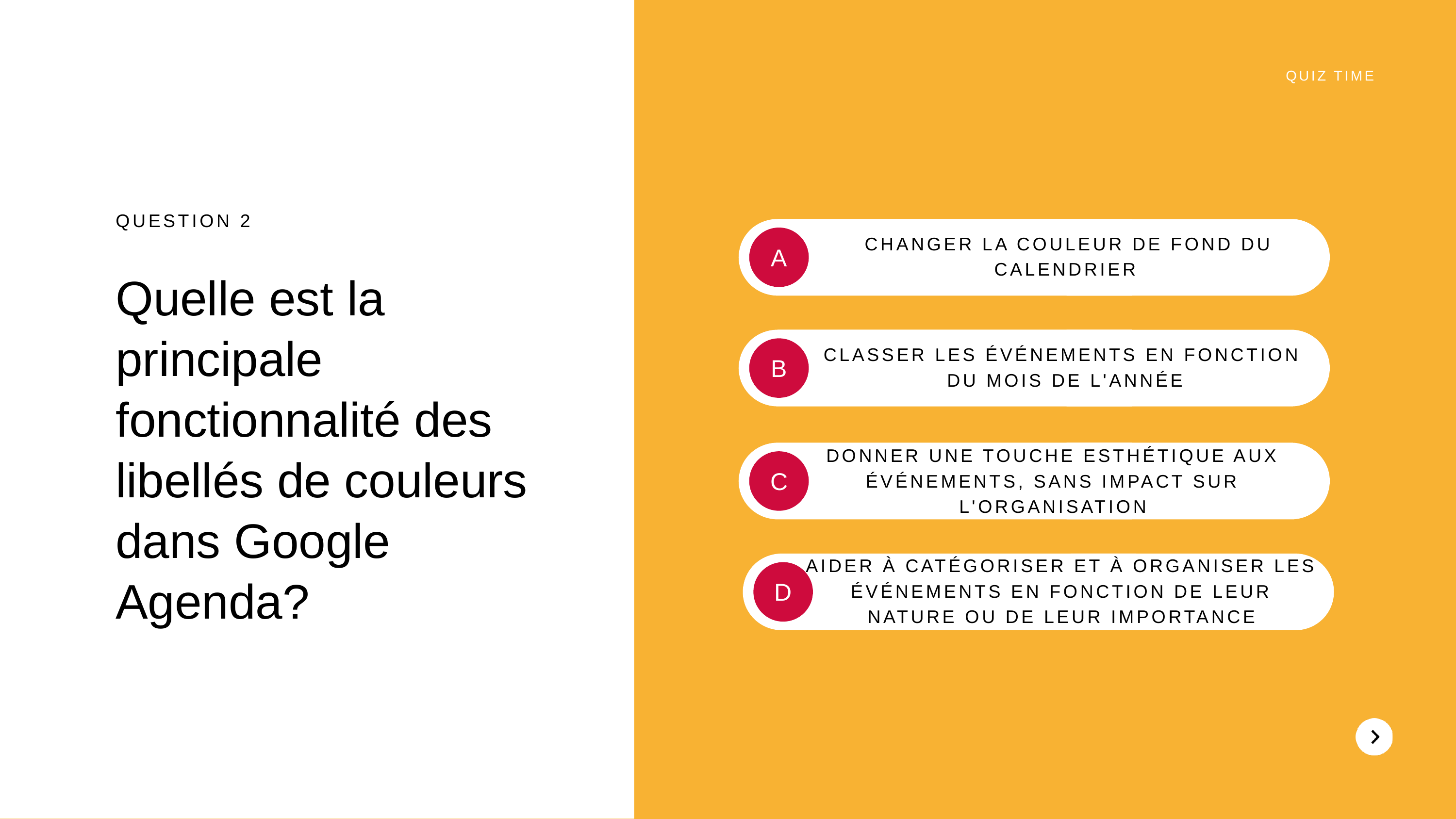

QUIZ TIME
QUESTION 2
Quelle est la principale fonctionnalité des libellés de couleurs dans Google Agenda?

 CHANGER LA COULEUR DE FOND DU CALENDRIER
A

CLASSER LES ÉVÉNEMENTS EN FONCTION
DU MOIS DE L'ANNÉE
B
DONNER UNE TOUCHE ESTHÉTIQUE AUX ÉVÉNEMENTS, SANS IMPACT SUR L'ORGANISATION

C
AIDER À CATÉGORISER ET À ORGANISER LES ÉVÉNEMENTS EN FONCTION DE LEUR NATURE OU DE LEUR IMPORTANCE

D